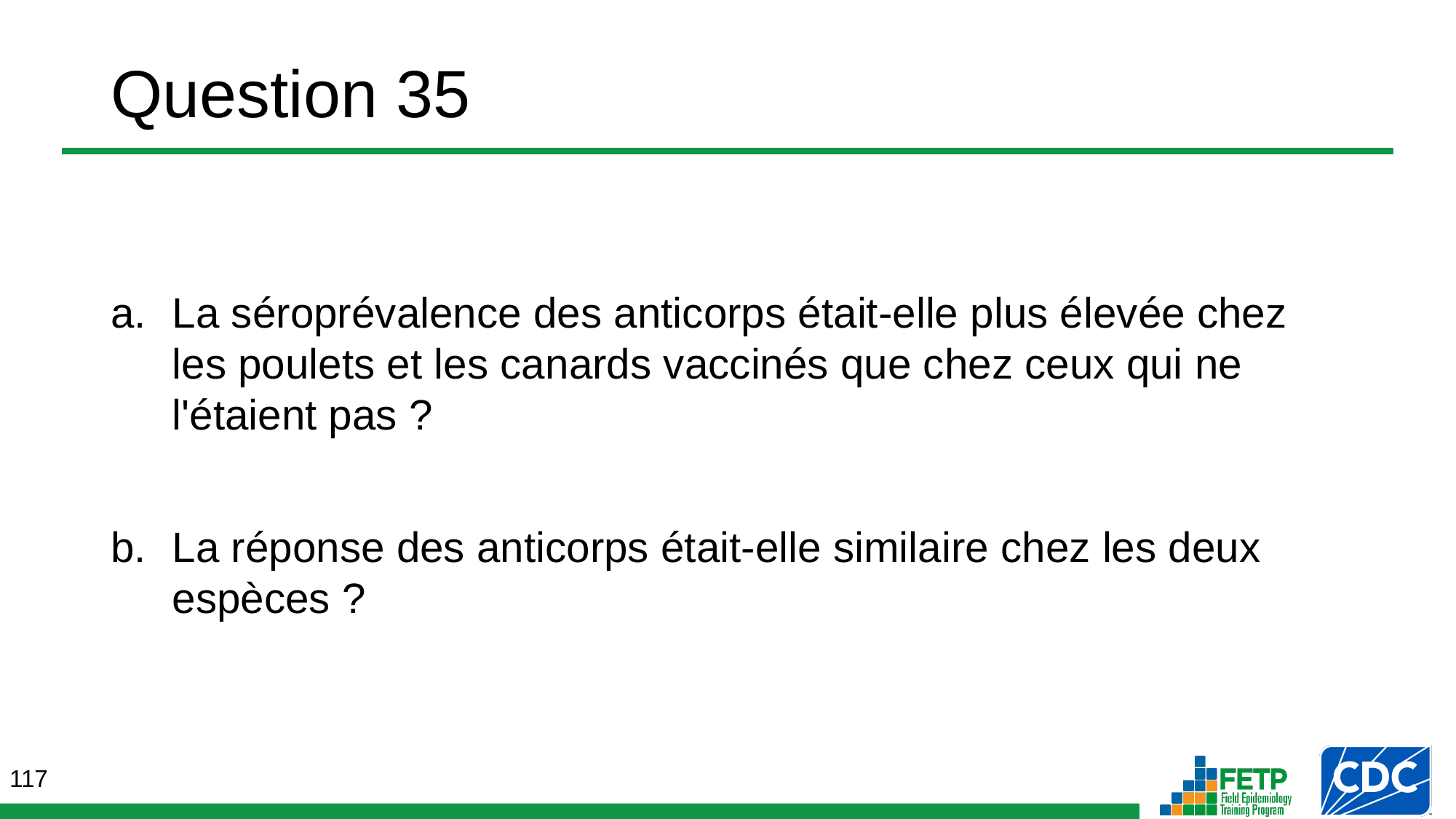

# Question 35
La séroprévalence des anticorps était-elle plus élevée chez les poulets et les canards vaccinés que chez ceux qui ne l'étaient pas ?

La réponse des anticorps était-elle similaire chez les deux espèces ?